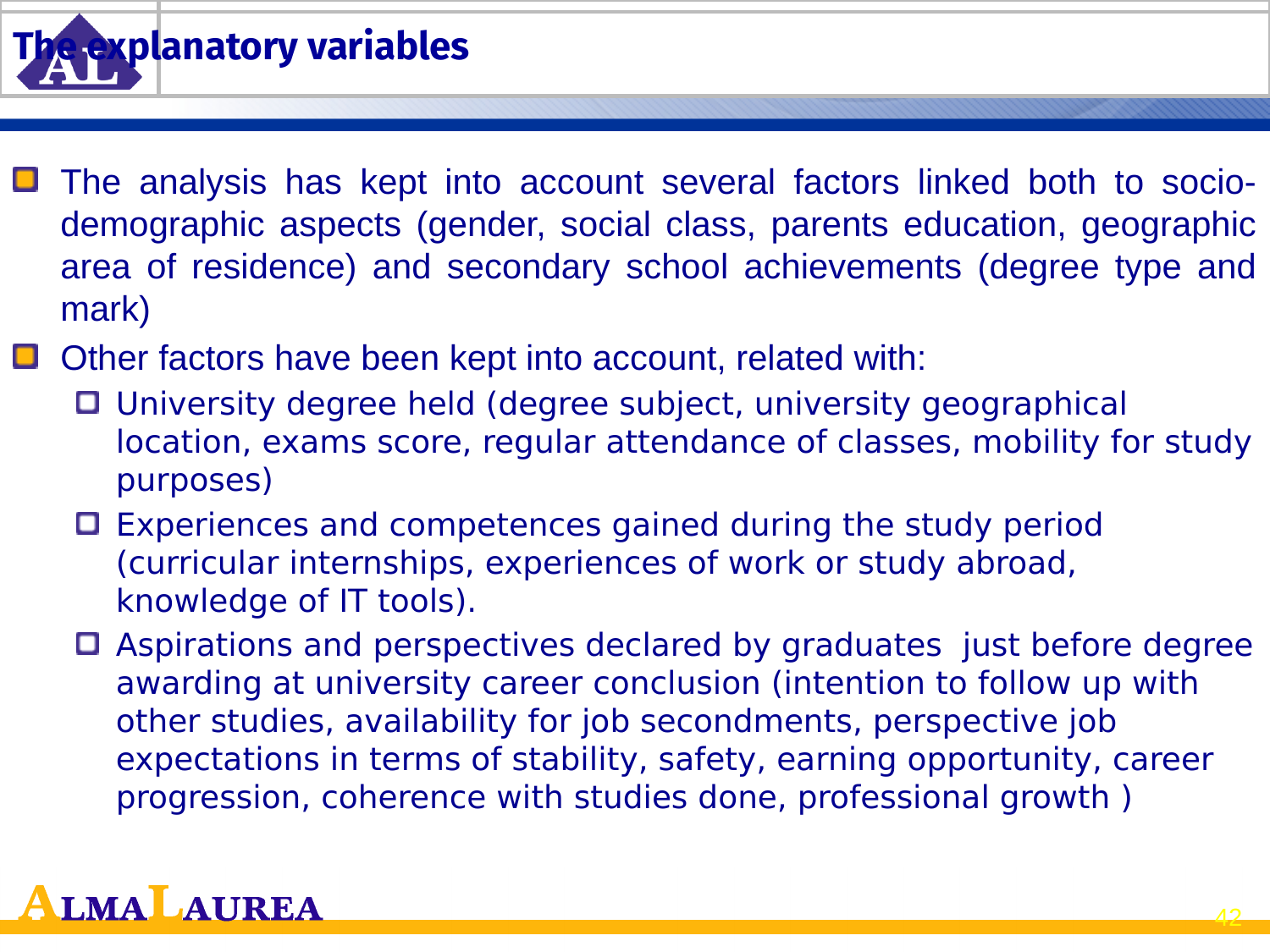

# The explanatory variables
The analysis has kept into account several factors linked both to socio-demographic aspects (gender, social class, parents education, geographic area of residence) and secondary school achievements (degree type and mark)
Other factors have been kept into account, related with:
University degree held (degree subject, university geographical location, exams score, regular attendance of classes, mobility for study purposes)
Experiences and competences gained during the study period (curricular internships, experiences of work or study abroad, knowledge of IT tools).
Aspirations and perspectives declared by graduates  just before degree awarding at university career conclusion (intention to follow up with other studies, availability for job secondments, perspective job expectations in terms of stability, safety, earning opportunity, career progression, coherence with studies done, professional growth )
42